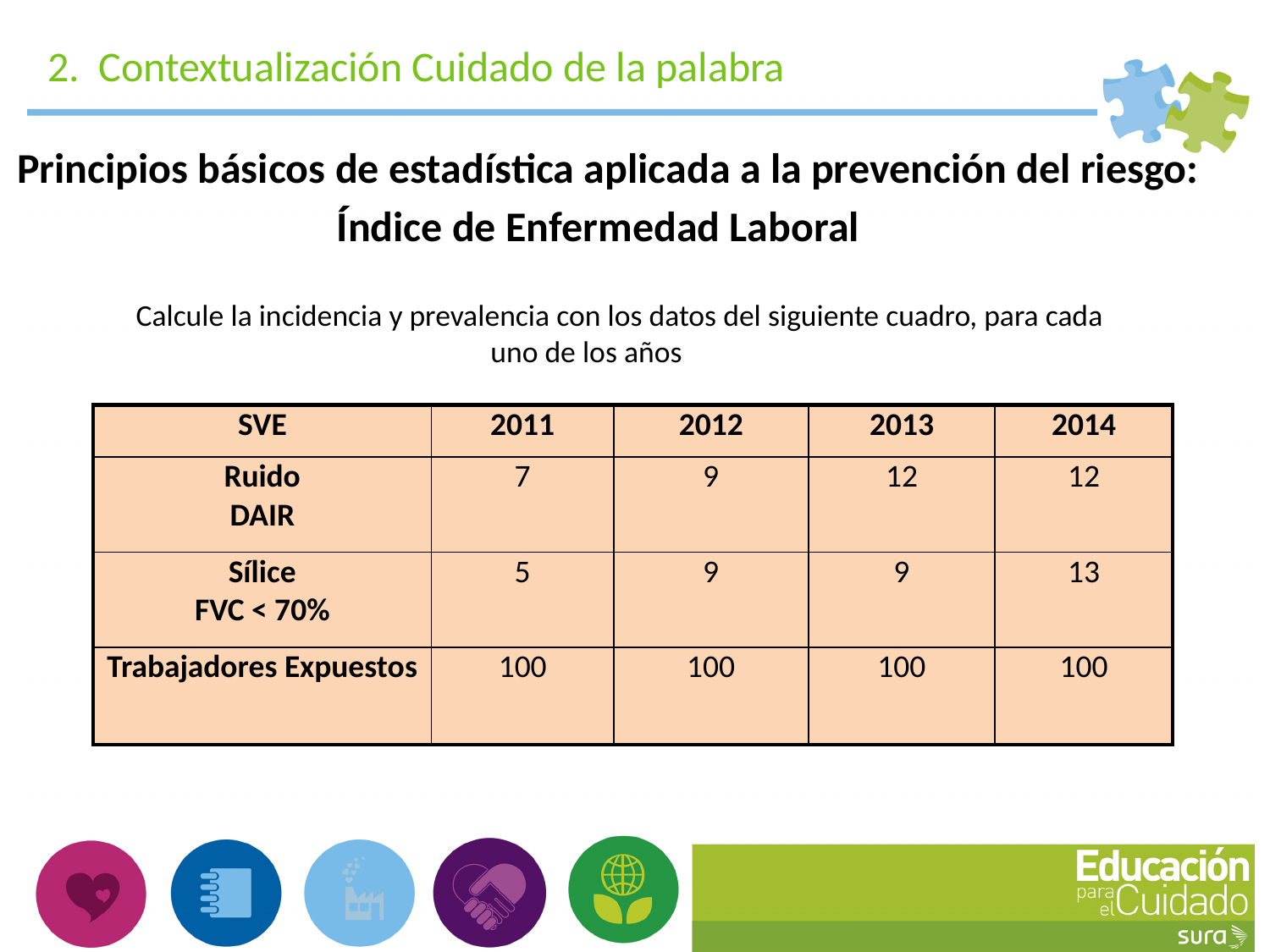

2.  Contextualización Cuidado de la palabra
Principios básicos de estadística aplicada a la prevención del riesgo: Índice de Enfermedad Laboral
      Calcule la incidencia y prevalencia con los datos del siguiente cuadro, para cada uno de los años
| SVE | 2011 | 2012 | 2013 | 2014 |
| --- | --- | --- | --- | --- |
| Ruido DAIR | 7 | 9 | 12 | 12 |
| Sílice FVC < 70% | 5 | 9 | 9 | 13 |
| Trabajadores Expuestos | 100 | 100 | 100 | 100 |